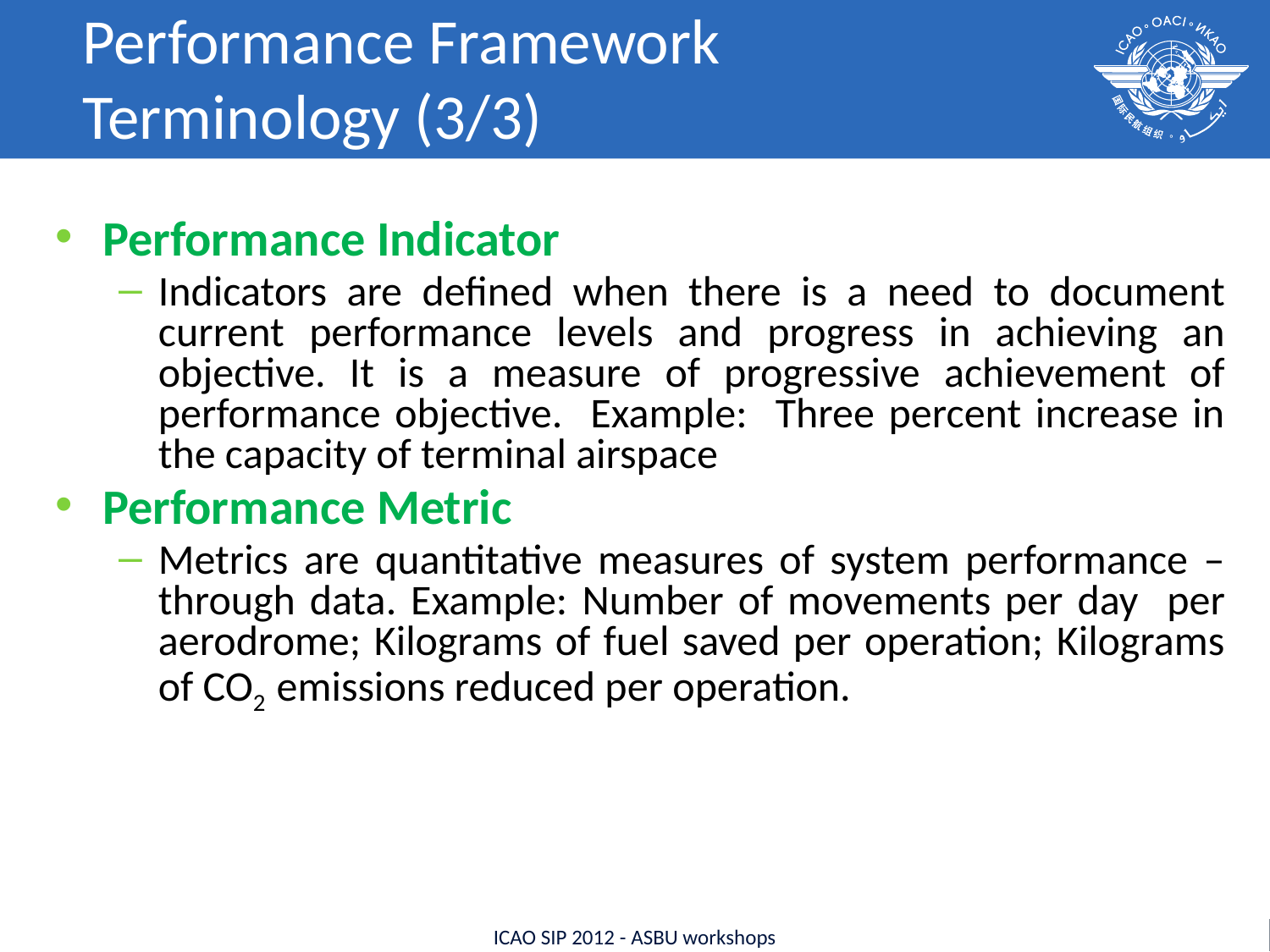

Performance Framework
Terminology (3/3)
Performance Indicator
Indicators are defined when there is a need to document current performance levels and progress in achieving an objective. It is a measure of progressive achievement of performance objective.  Example:  Three percent increase in the capacity of terminal airspace
Performance Metric
Metrics are quantitative measures of system performance – through data. Example: Number of movements per day  per aerodrome; Kilograms of fuel saved per operation; Kilograms of CO2  emissions reduced per operation.

ICAO SIP 2012 - ASBU workshops